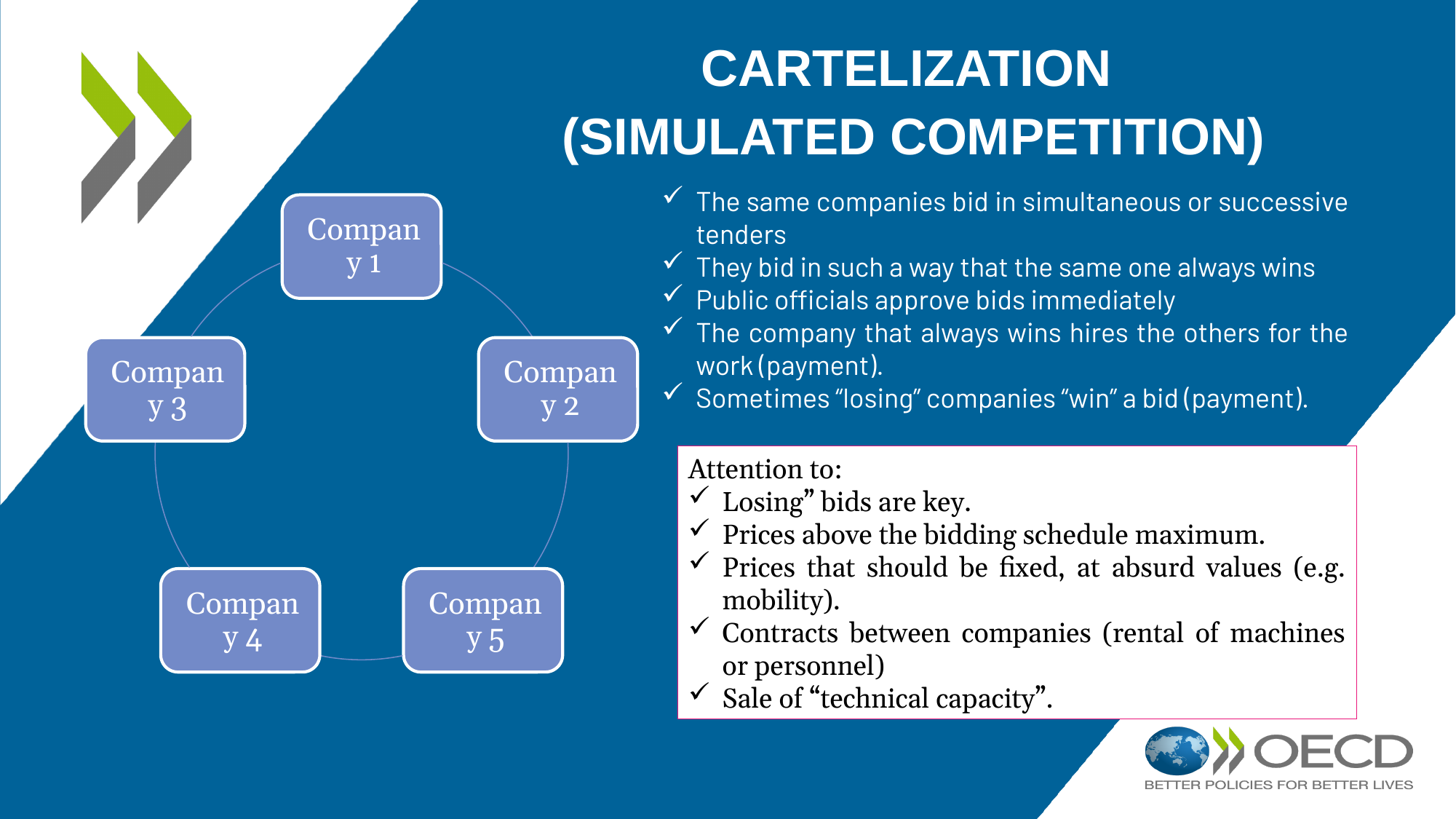

# Cartelization (Simulated competition)
The same companies bid in simultaneous or successive tenders
They bid in such a way that the same one always wins
Public officials approve bids immediately
The company that always wins hires the others for the work (payment).
Sometimes “losing” companies “win” a bid (payment).
Company 1
Company 2
Company 5
Company 4
Company 3
Attention to:
Losing” bids are key.
Prices above the bidding schedule maximum.
Prices that should be fixed, at absurd values (e.g. mobility).
Contracts between companies (rental of machines or personnel)
Sale of “technical capacity”.